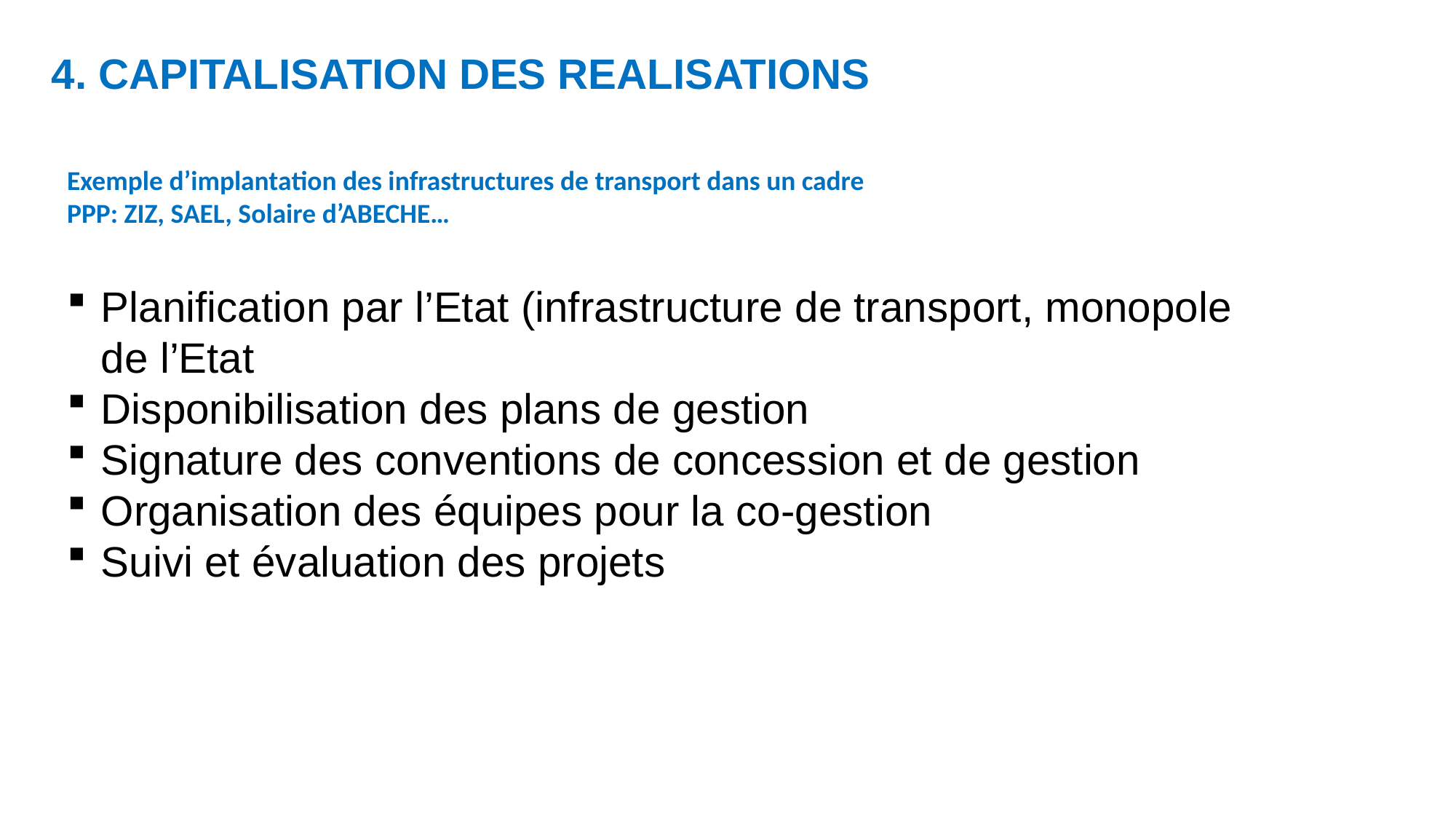

4. CAPITALISATION DES REALISATIONS
Exemple d’implantation des infrastructures de transport dans un cadre PPP: ZIZ, SAEL, Solaire d’ABECHE…
Planification par l’Etat (infrastructure de transport, monopole de l’Etat
Disponibilisation des plans de gestion
Signature des conventions de concession et de gestion
Organisation des équipes pour la co-gestion
Suivi et évaluation des projets